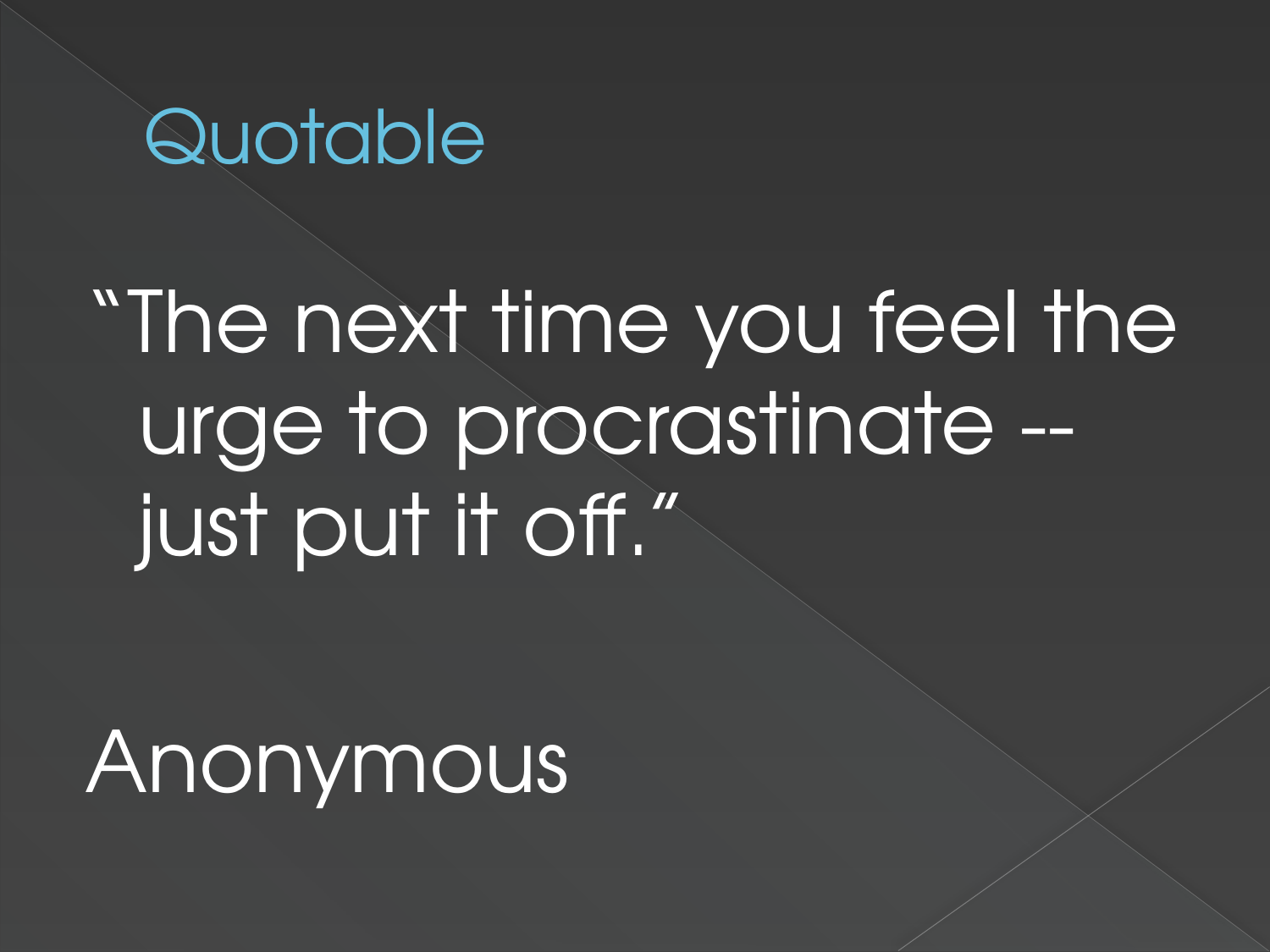

# Quotable
“The next time you feel the urge to procrastinate -- just put it off.”

Anonymous